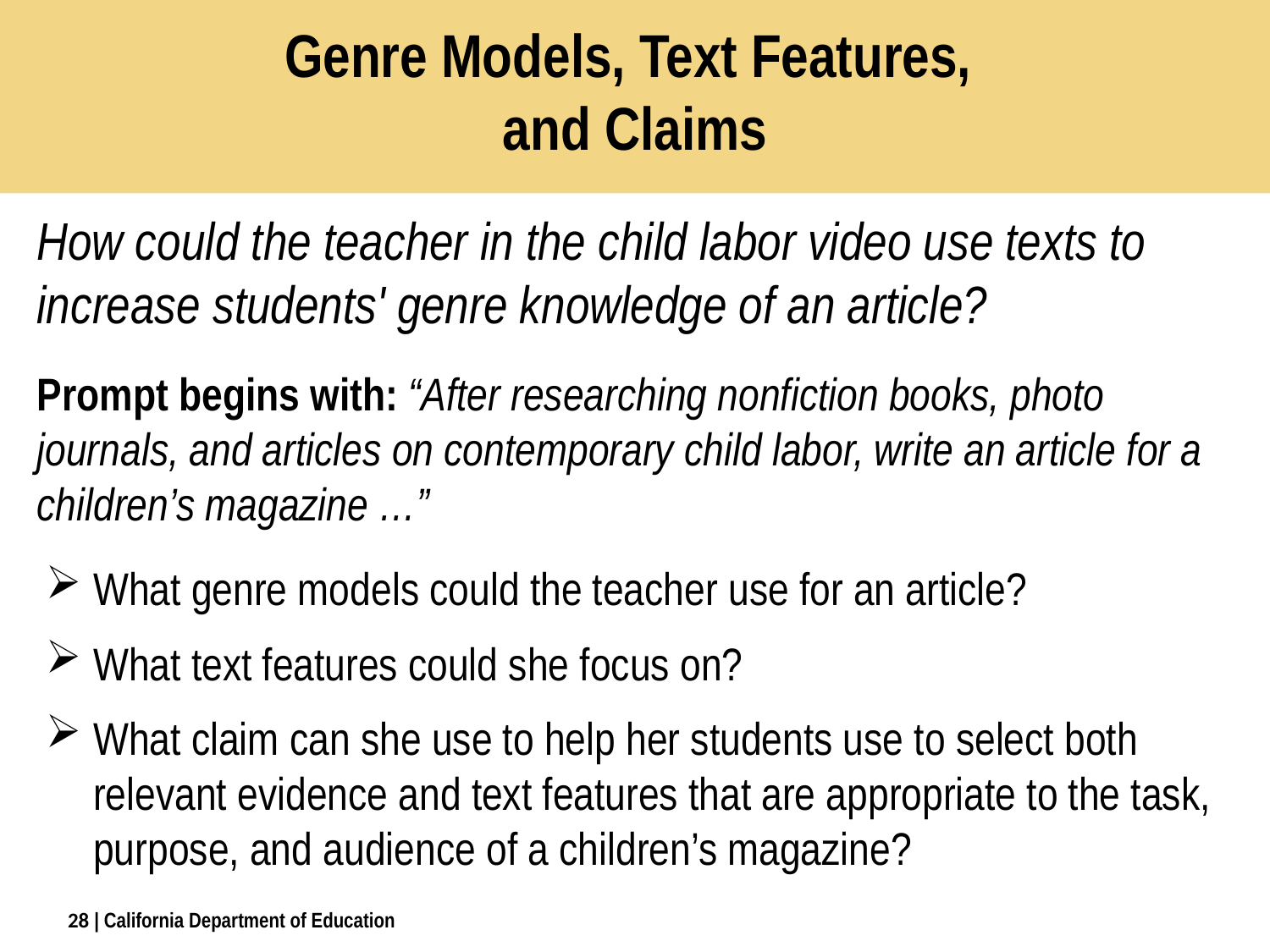

# Genre Models, Text Features, and Claims
How could the teacher in the child labor video use texts to increase students' genre knowledge of an article?
Prompt begins with: “After researching nonfiction books, photo journals, and articles on contemporary child labor, write an article for a children’s magazine …”
What genre models could the teacher use for an article?
What text features could she focus on?
What claim can she use to help her students use to select both relevant evidence and text features that are appropriate to the task, purpose, and audience of a children’s magazine?

28
| California Department of Education